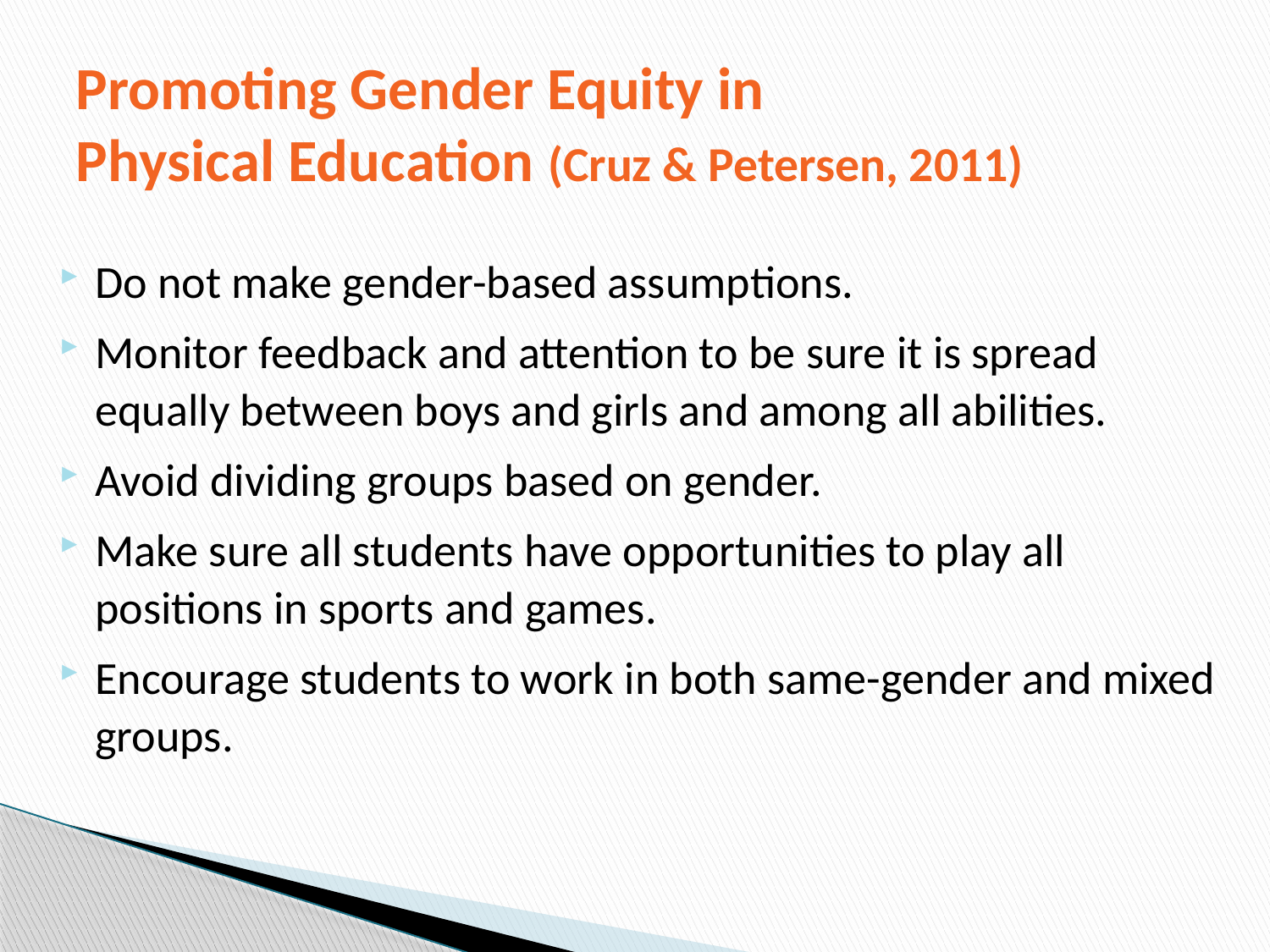

# Promoting Gender Equity in Physical Education (Cruz & Petersen, 2011)
Do not make gender-based assumptions.
Monitor feedback and attention to be sure it is spread equally between boys and girls and among all abilities.
Avoid dividing groups based on gender.
Make sure all students have opportunities to play all positions in sports and games.
Encourage students to work in both same-gender and mixed groups.